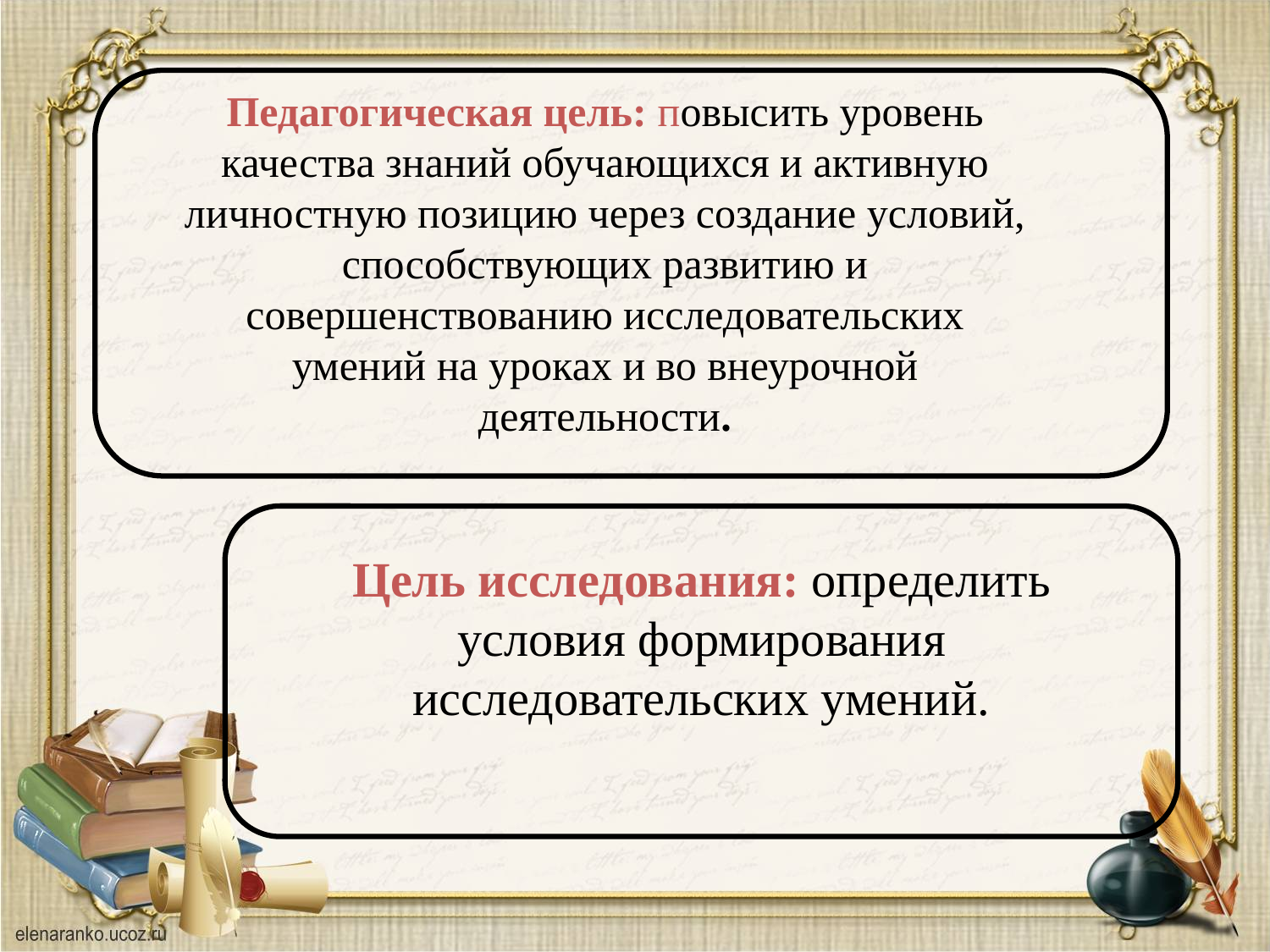

Педагогическая цель: повысить уровень качества знаний обучающихся и активную личностную позицию через создание условий, способствующих развитию и совершенствованию исследовательских умений на уроках и во внеурочной деятельности.

Цель исследования: определить условия формирования исследовательских умений.